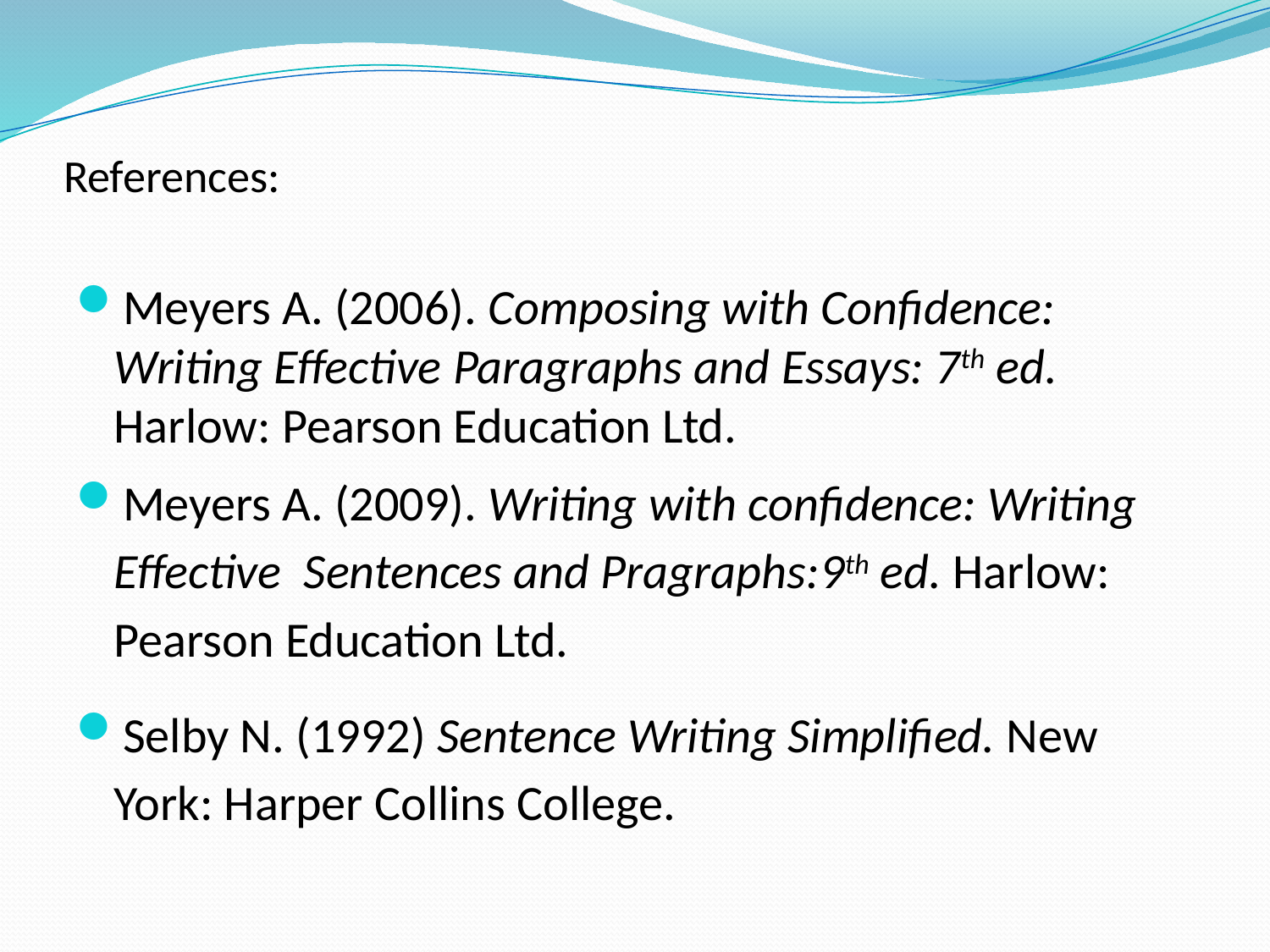

# References:
Meyers A. (2006). Composing with Confidence: Writing Effective Paragraphs and Essays: 7th ed. Harlow: Pearson Education Ltd.
Meyers A. (2009). Writing with confidence: Writing Effective  Sentences and Pragraphs:9th ed. Harlow: Pearson Education Ltd.
Selby N. (1992) Sentence Writing Simplified. New York: Harper Collins College.